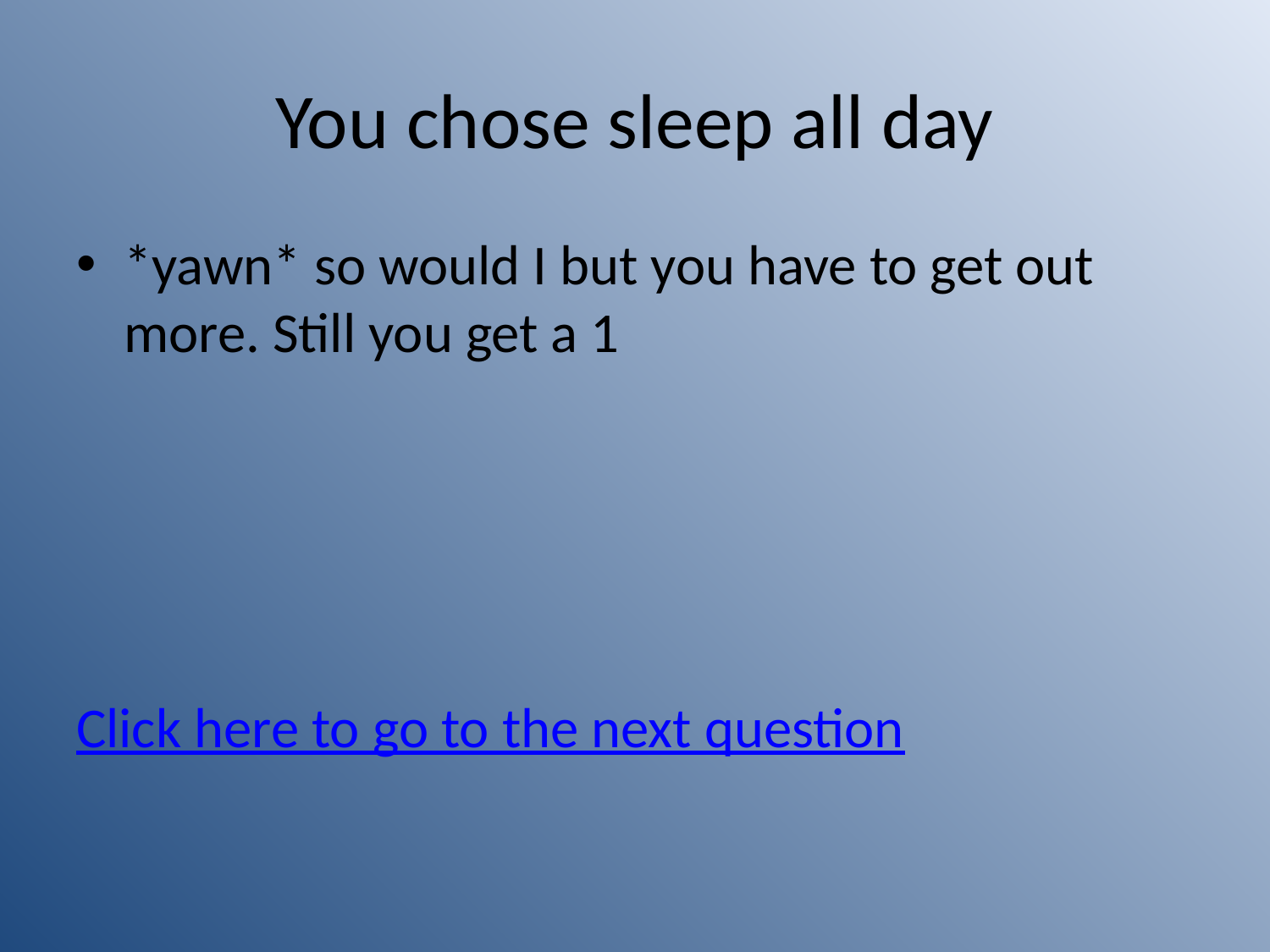

# You chose sleep all day
*yawn* so would I but you have to get out more. Still you get a 1

Click here to go to the next question